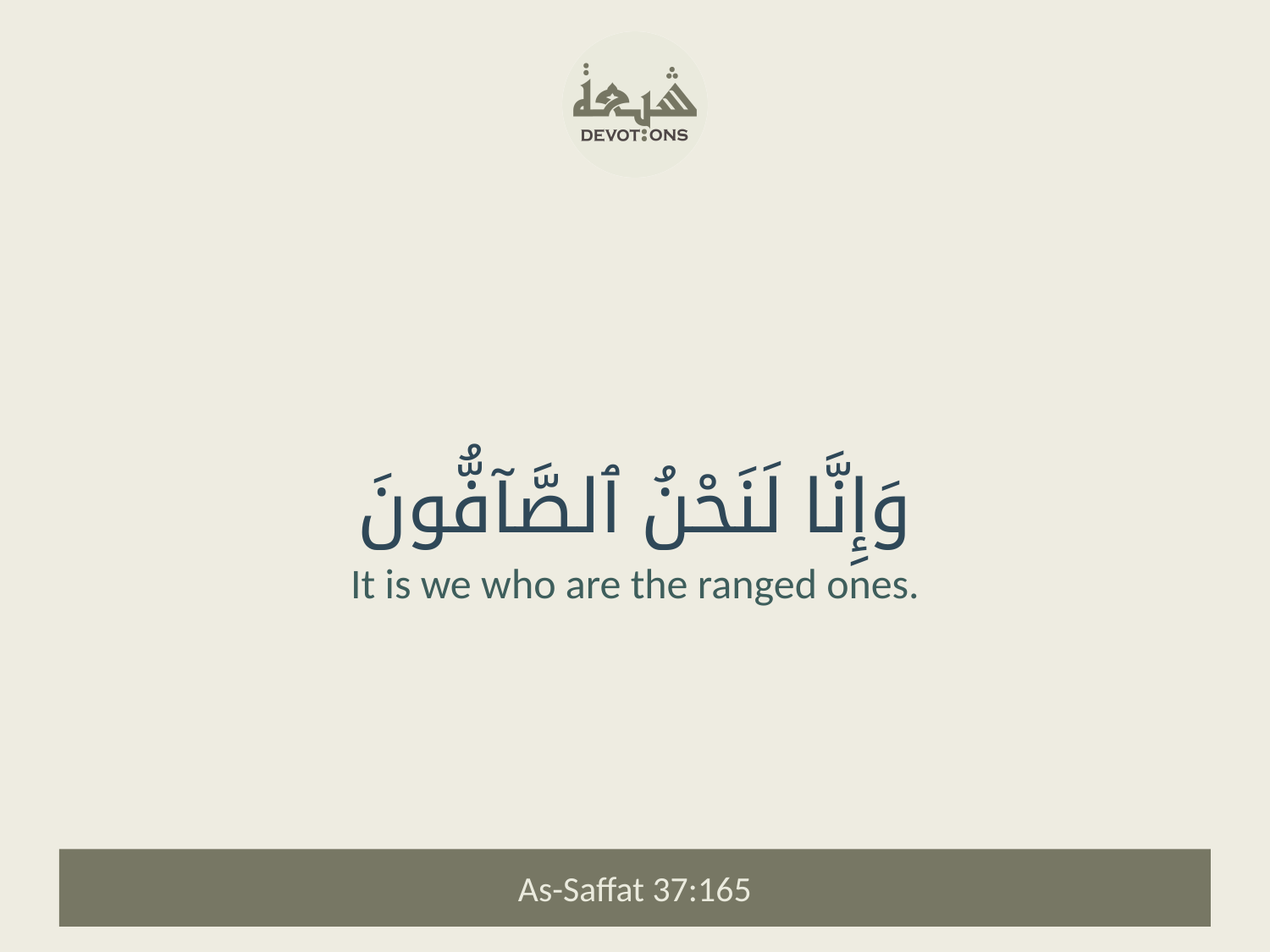

وَإِنَّا لَنَحْنُ ٱلصَّآفُّونَ
It is we who are the ranged ones.
As-Saffat 37:165